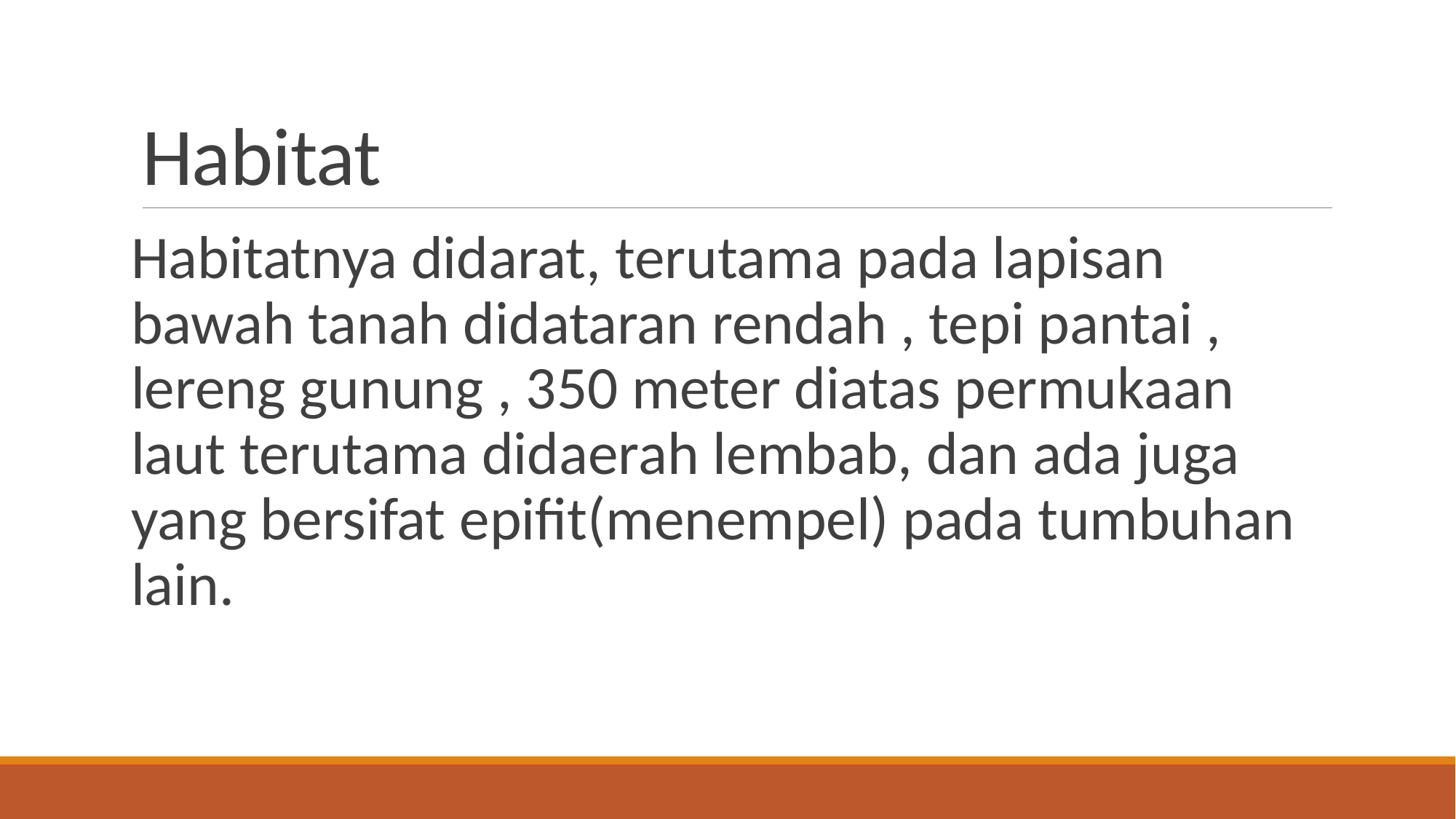

# Habitat
Habitatnya didarat, terutama pada lapisan bawah tanah didataran rendah , tepi pantai , lereng gunung , 350 meter diatas permukaan laut terutama didaerah lembab, dan ada juga yang bersifat epifit(menempel) pada tumbuhan lain.